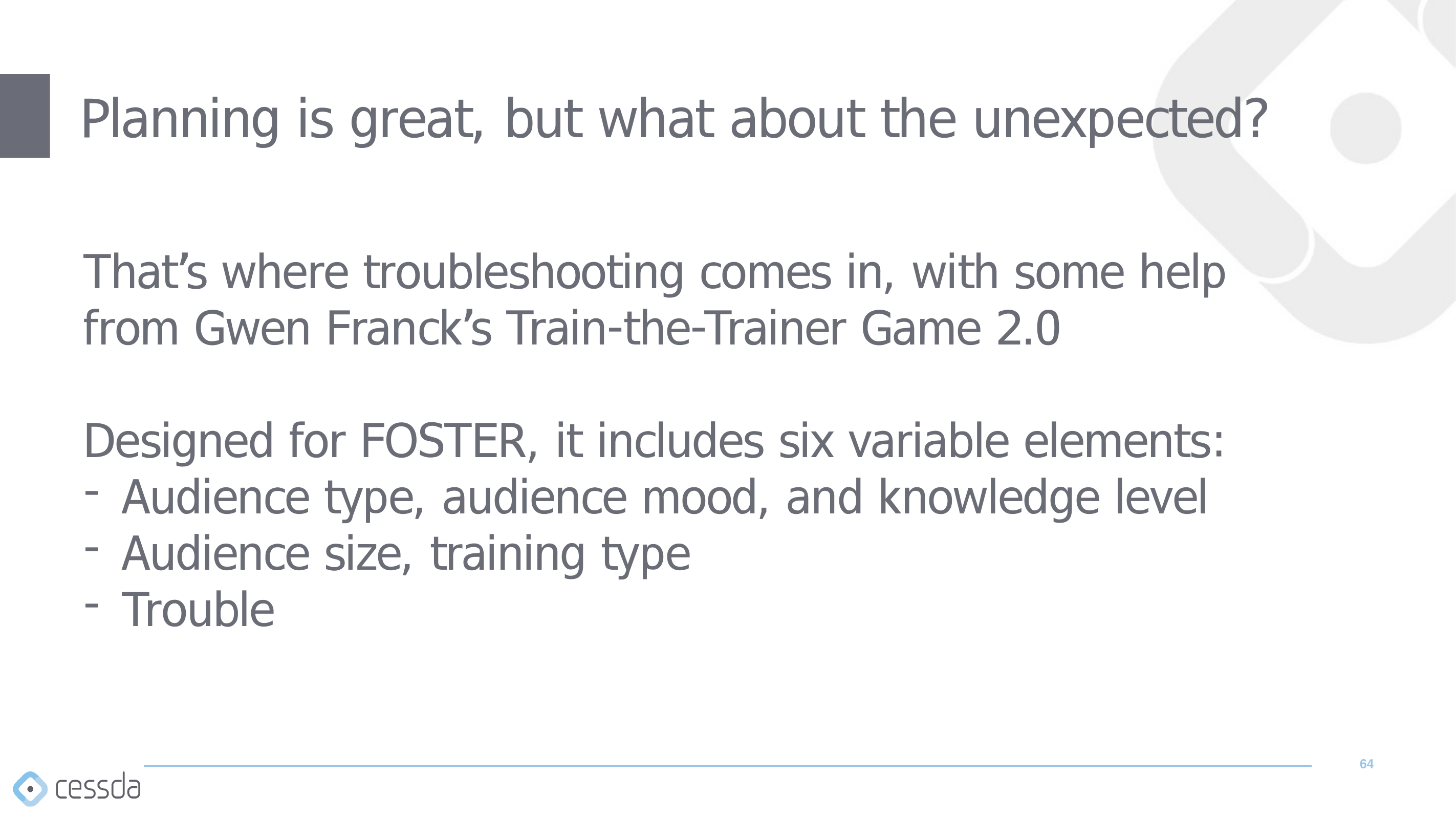

# Planning is great, but what about the unexpected?

That’s where troubleshooting comes in, with some help from Gwen Franck’s Train-the-Trainer Game 2.0

Designed for FOSTER, it includes six variable elements:
Audience type, audience mood, and knowledge level
Audience size, training type
Trouble
64